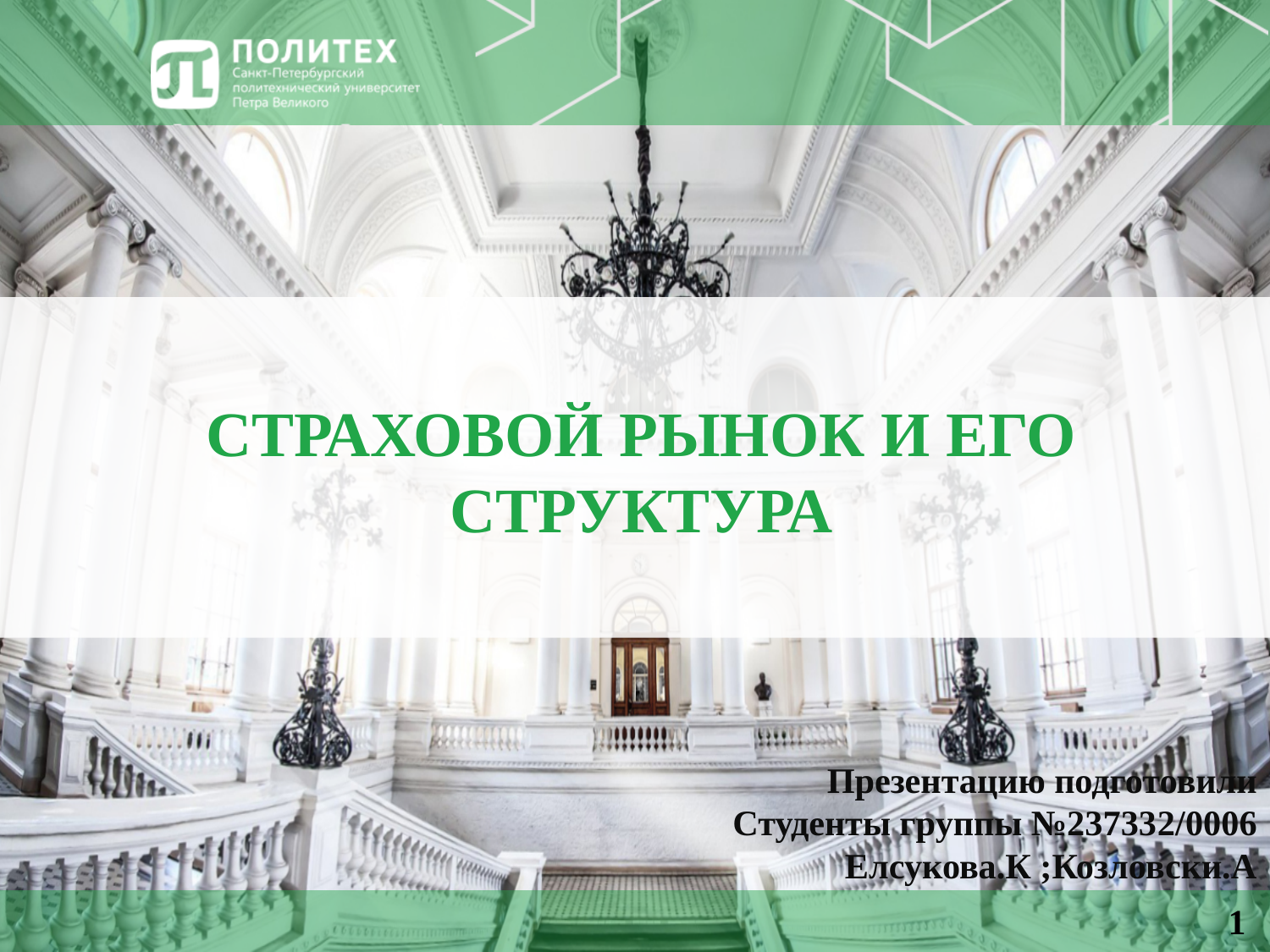

# СТРАХОВОЙ РЫНОК И ЕГО СТРУКТУРА
Презентацию подготовили
Студенты группы №237332/0006
Елсукова.К ;Козловски.А

1